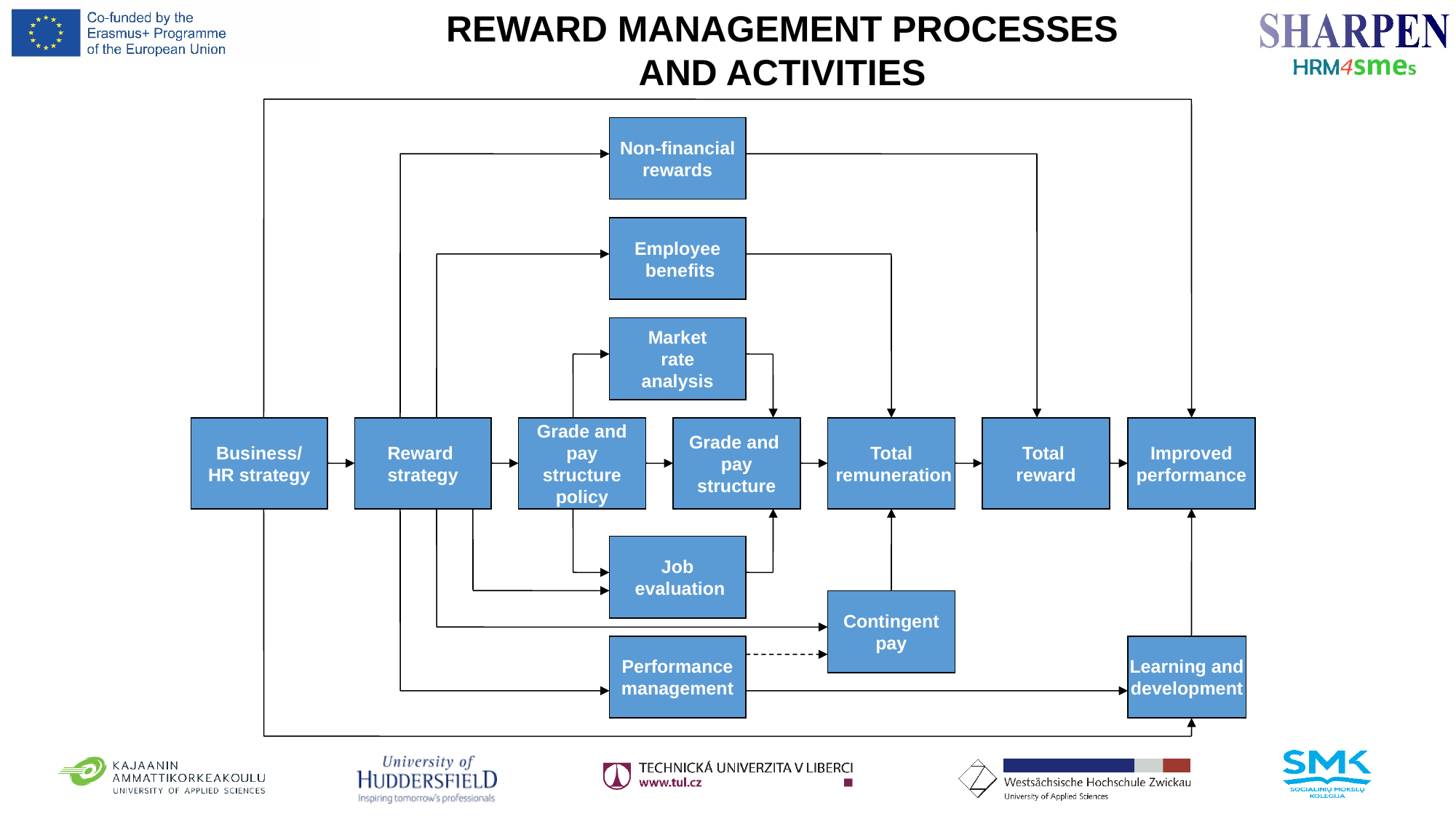

REWARD MANAGEMENT PROCESSES AND ACTIVITIES

Non-financial
rewards

Employee
 benefits

Market
rate
analysis

Business/
HR strategy
Reward
strategy
Grade and
pay
structure
policy
Grade and
pay
structure
Total
 remuneration
Total
reward
Improved
performance

Job
 evaluation

Contingent
pay

Performance
management
Learning and
development